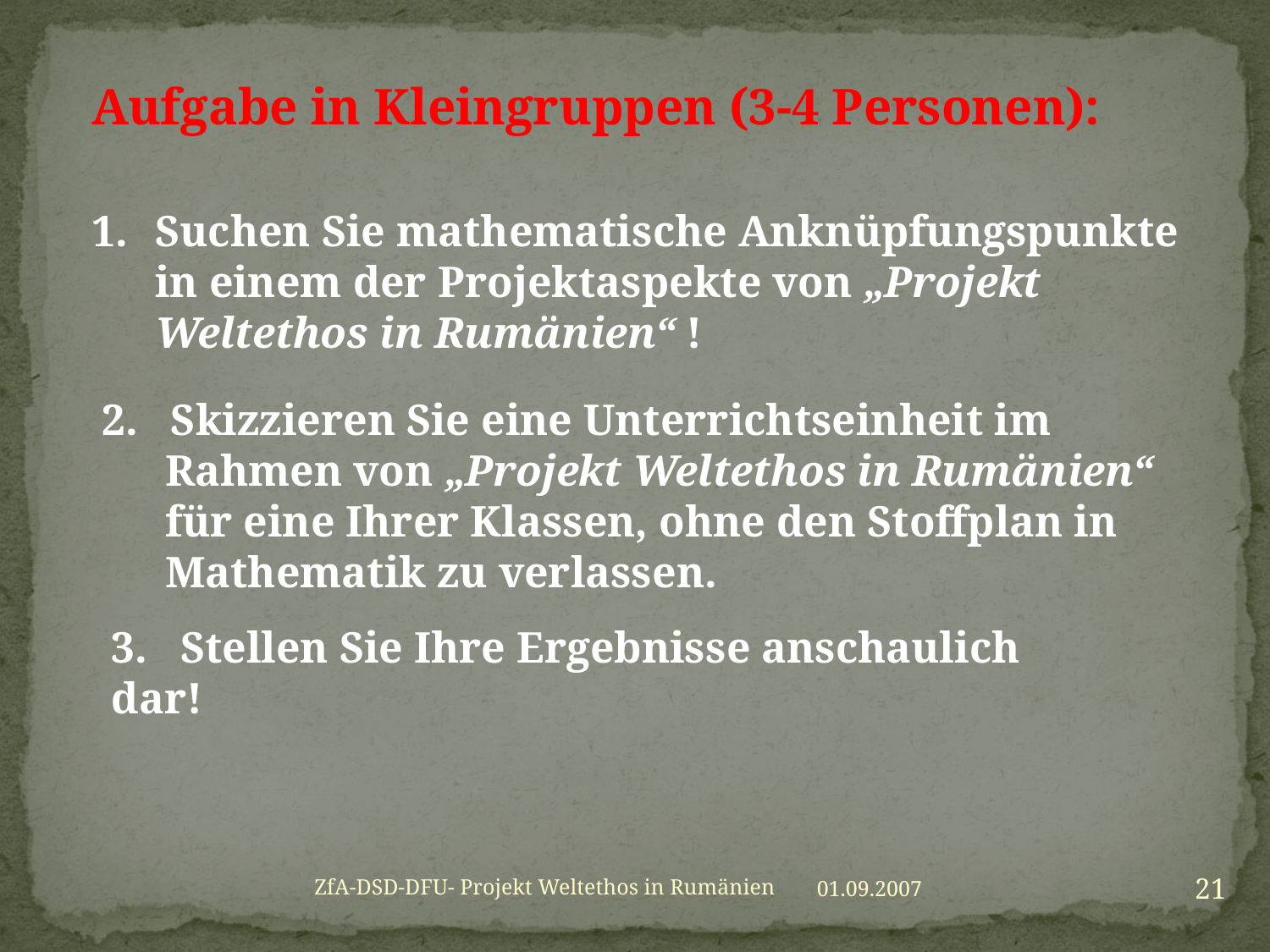

Aufgabe in Kleingruppen (3-4 Personen):
Suchen Sie mathematische Anknüpfungspunkte  in einem der Projektaspekte von „Projekt Weltethos in Rumänien“ !
2.   Skizzieren Sie eine Unterrichtseinheit im Rahmen von „Projekt Weltethos in Rumänien“ für eine Ihrer Klassen, ohne den Stoffplan in Mathematik zu verlassen.
3.   Stellen Sie Ihre Ergebnisse anschaulich dar!
21
ZfA-DSD-DFU- Projekt Weltethos in Rumänien
01.09.2007